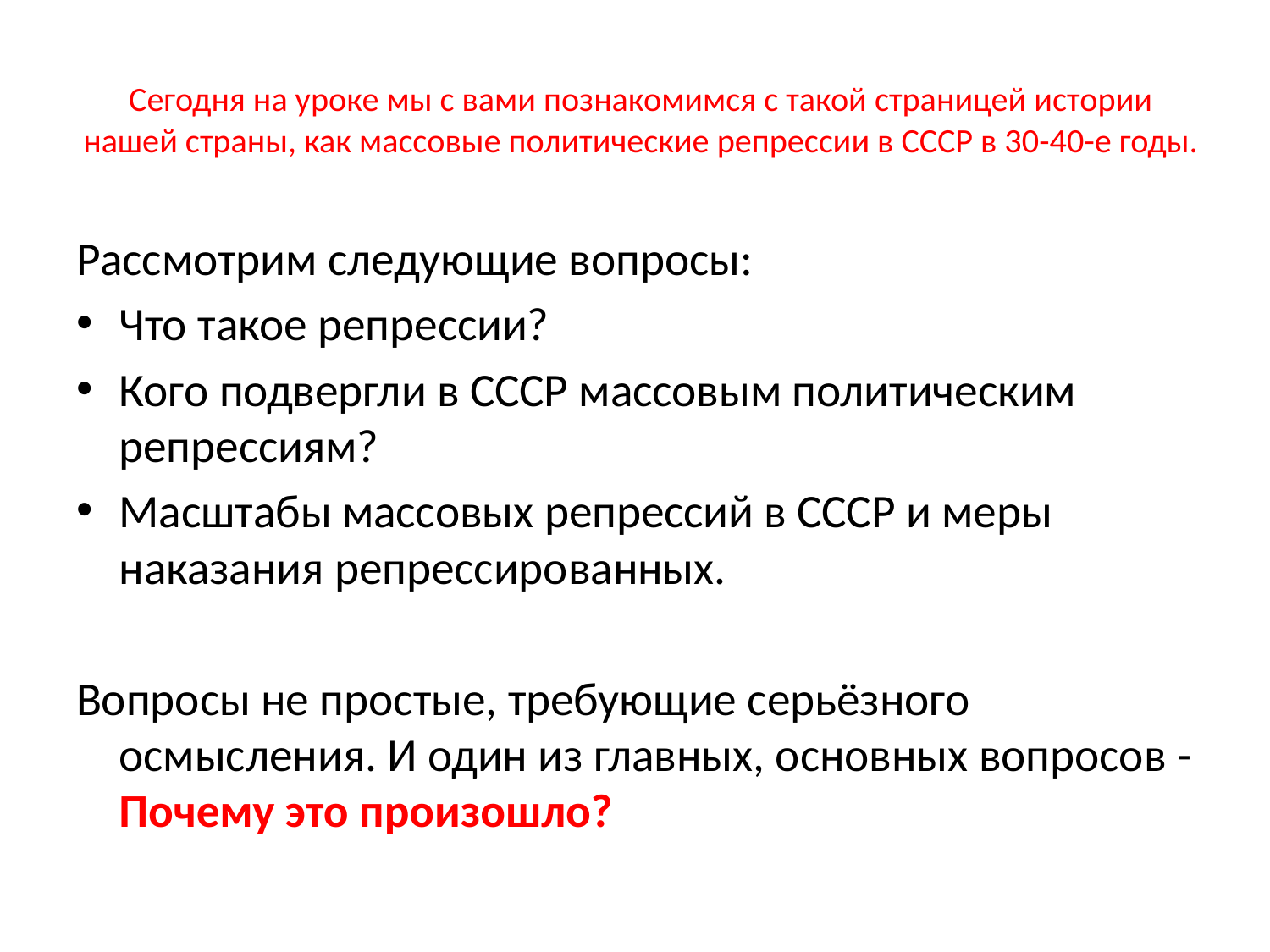

# Сегодня на уроке мы с вами познакомимся с такой страницей истории нашей страны, как массовые политические репрессии в СССР в 30-40-е годы.
Рассмотрим следующие вопросы:
Что такое репрессии?
Кого подвергли в СССР массовым политическим репрессиям?
Масштабы массовых репрессий в СССР и меры наказания репрессированных.

Вопросы не простые, требующие серьёзного осмысления. И один из главных, основных вопросов - Почему это произошло?